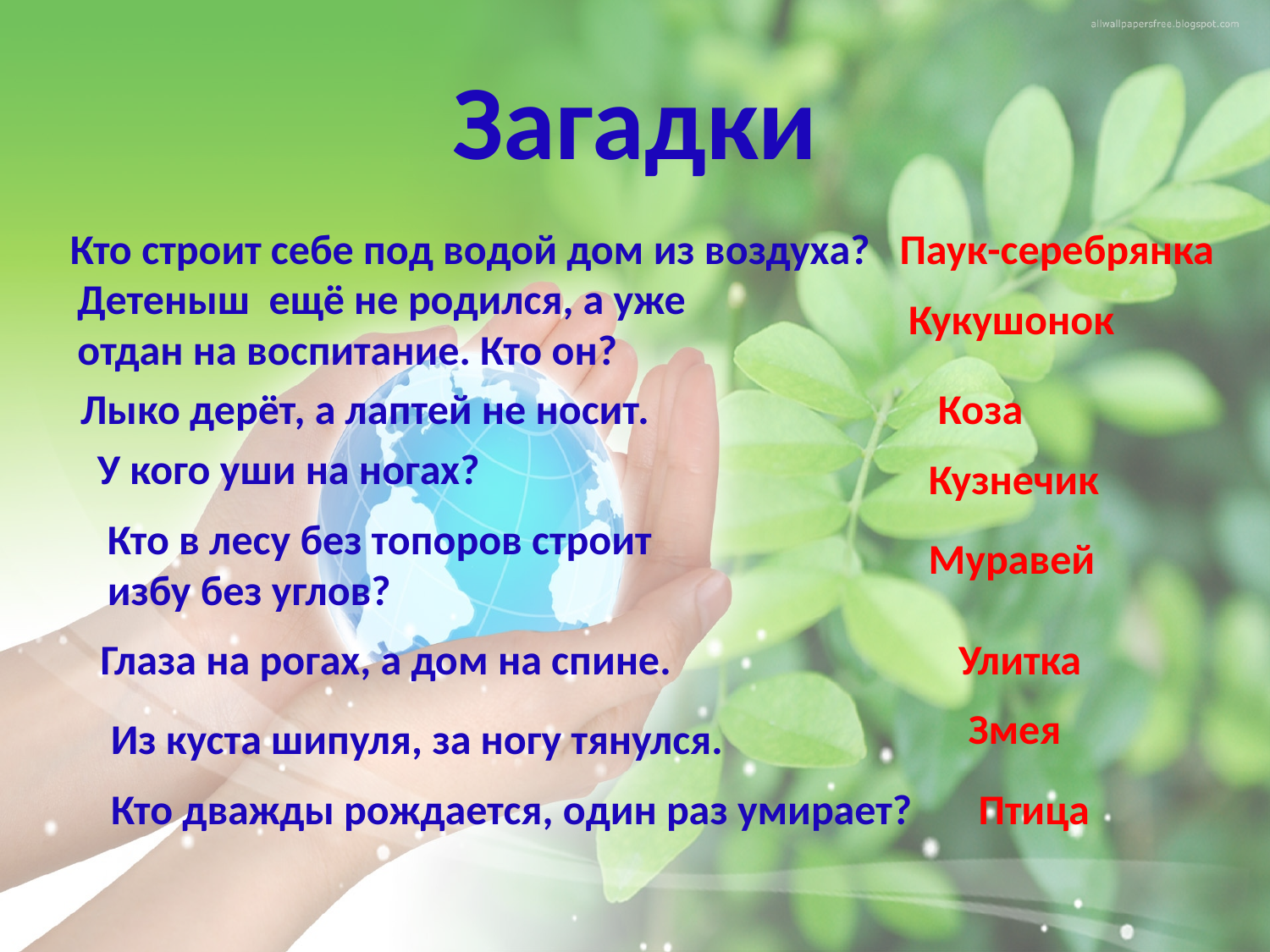

# Загадки
Кто строит себе под водой дом из воздуха?
Паук-серебрянка
Детеныш  ещё не родился, а уже отдан на воспитание. Кто он?
Кукушонок
Лыко дерёт, а лаптей не носит.
Коза
У кого уши на ногах?
Кузнечик
Кто в лесу без топоров строит избу без углов?
Муравей
Глаза на рогах, а дом на спине.
Улитка
Змея
Из куста шипуля, за ногу тянулся.
Кто дважды рождается, один раз умирает?
Птица